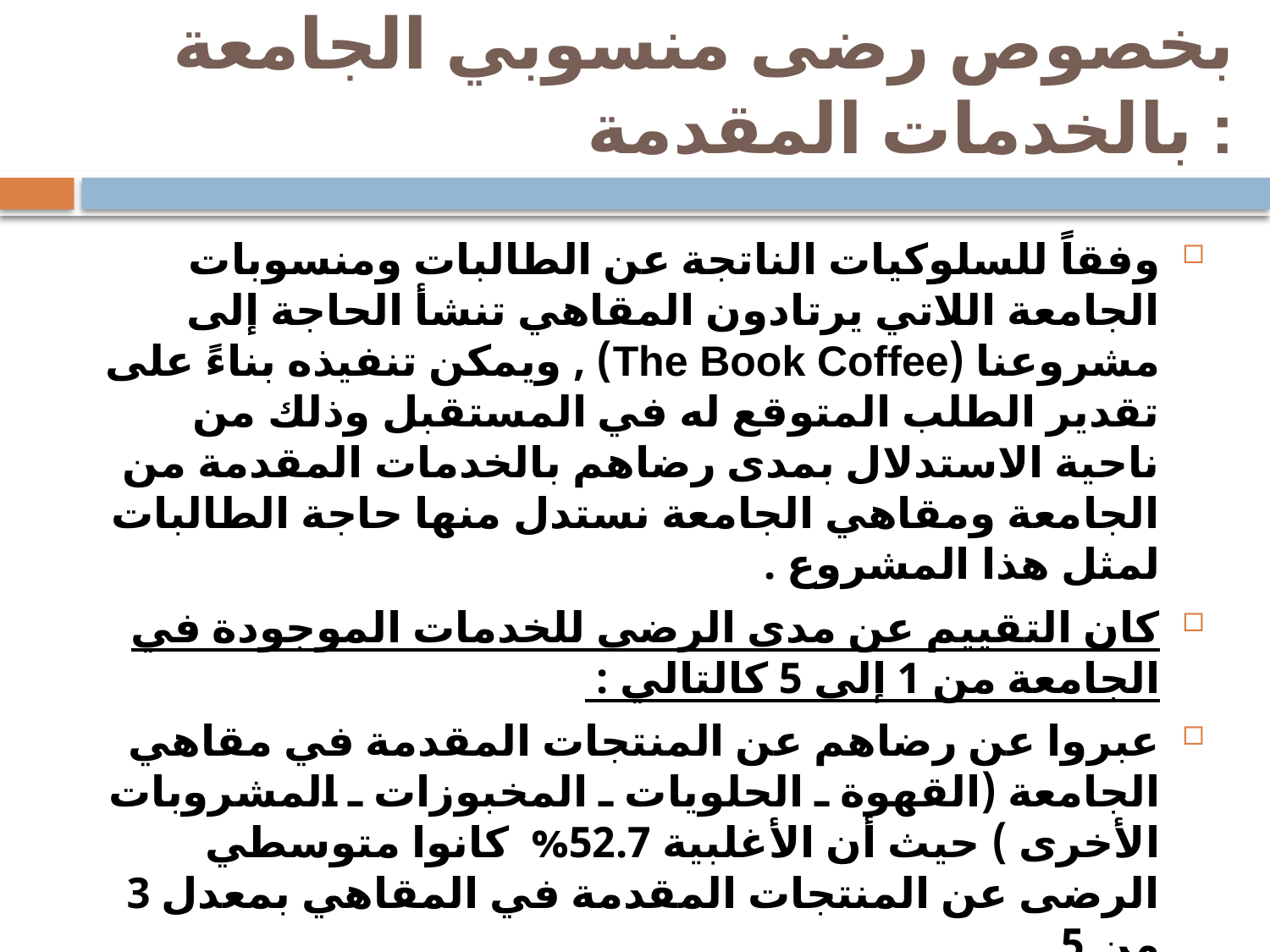

# بخصوص رضى منسوبي الجامعة بالخدمات المقدمة :
وفقاً للسلوكيات الناتجة عن الطالبات ومنسوبات الجامعة اللاتي يرتادون المقاهي تنشأ الحاجة إلى مشروعنا (The Book Coffee) , ويمكن تنفيذه بناءً على تقدير الطلب المتوقع له في المستقبل وذلك من ناحية الاستدلال بمدى رضاهم بالخدمات المقدمة من الجامعة ومقاهي الجامعة نستدل منها حاجة الطالبات لمثل هذا المشروع .
كان التقييم عن مدى الرضى للخدمات الموجودة في الجامعة من 1 إلى 5 كالتالي :
عبروا عن رضاهم عن المنتجات المقدمة في مقاهي الجامعة (القهوة ـ الحلويات ـ المخبوزات ـ المشروبات الأخرى ) حيث أن الأغلبية 52.7%  كانوا متوسطي الرضى عن المنتجات المقدمة في المقاهي بمعدل 3 من 5 .
أما من ناحية رضاهم عن الخدمات المقدمة في مقاهي الجامعة ( الأماكن المتوفرة ـ النظافة ـ تعامل العاملات ـ أماكن الجلوس ...إلخ ) فقد كان نسبة 40.1% متوسطي الرضى أي 3 من 5.